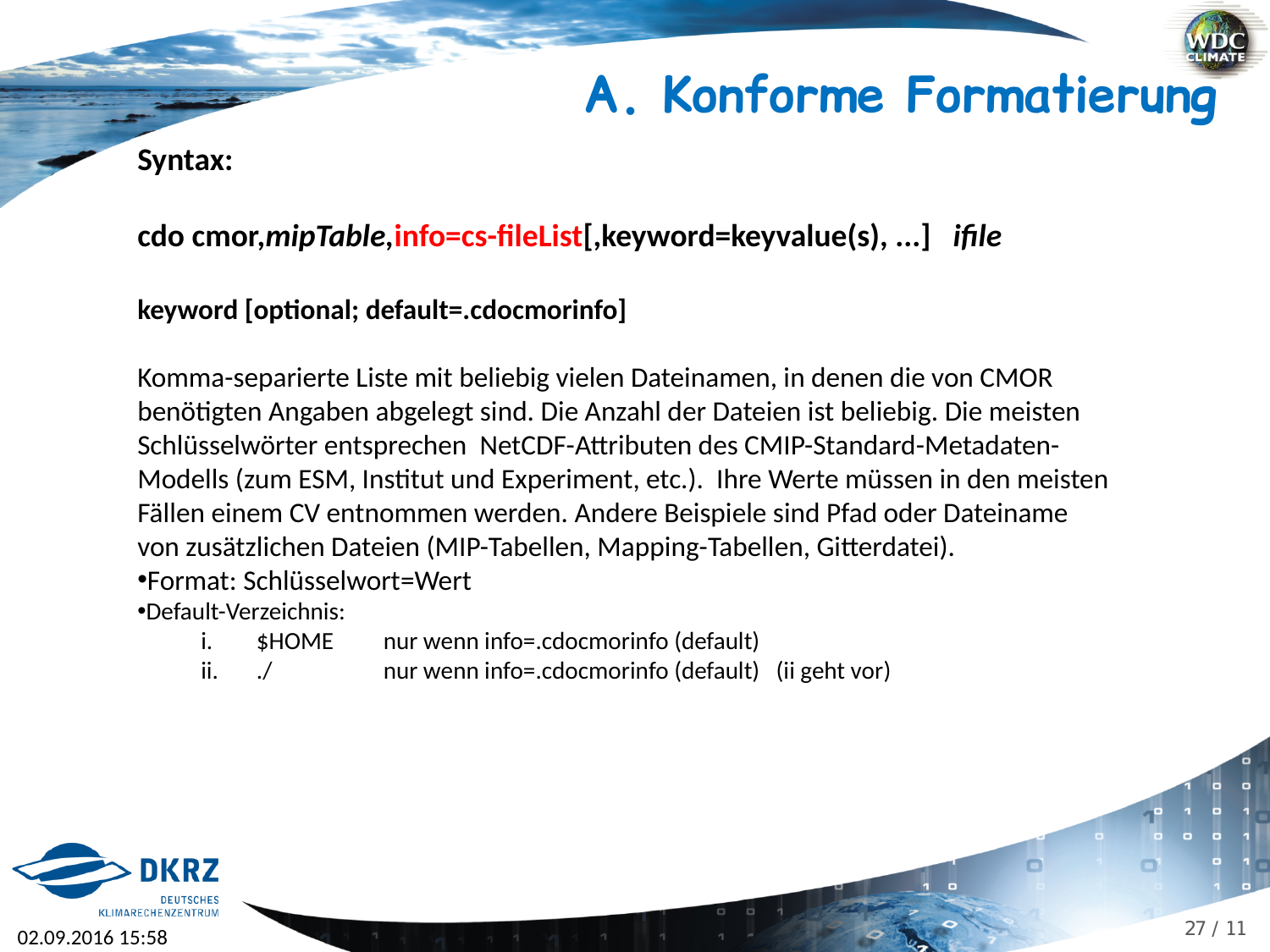

A. Konforme Formatierung
Syntax:
cdo cmor,mipTable,info=cs-fileList[,keyword=keyvalue(s), ...]   ifile
keyword [optional; default=.cdocmorinfo]
Komma-separierte Liste mit beliebig vielen Dateinamen, in denen die von CMOR benötigten Angaben abgelegt sind. Die Anzahl der Dateien ist beliebig. Die meisten Schlüsselwörter entsprechen  NetCDF-Attributen des CMIP-Standard-Metadaten-Modells (zum ESM, Institut und Experiment, etc.).  Ihre Werte müssen in den meisten Fällen einem CV entnommen werden. Andere Beispiele sind Pfad oder Dateiname von zusätzlichen Dateien (MIP-Tabellen, Mapping-Tabellen, Gitterdatei).
Format: Schlüsselwort=Wert
Default-Verzeichnis:
$HOME 	nur wenn info=.cdocmorinfo (default)
./	nur wenn info=.cdocmorinfo (default)   (ii geht vor)